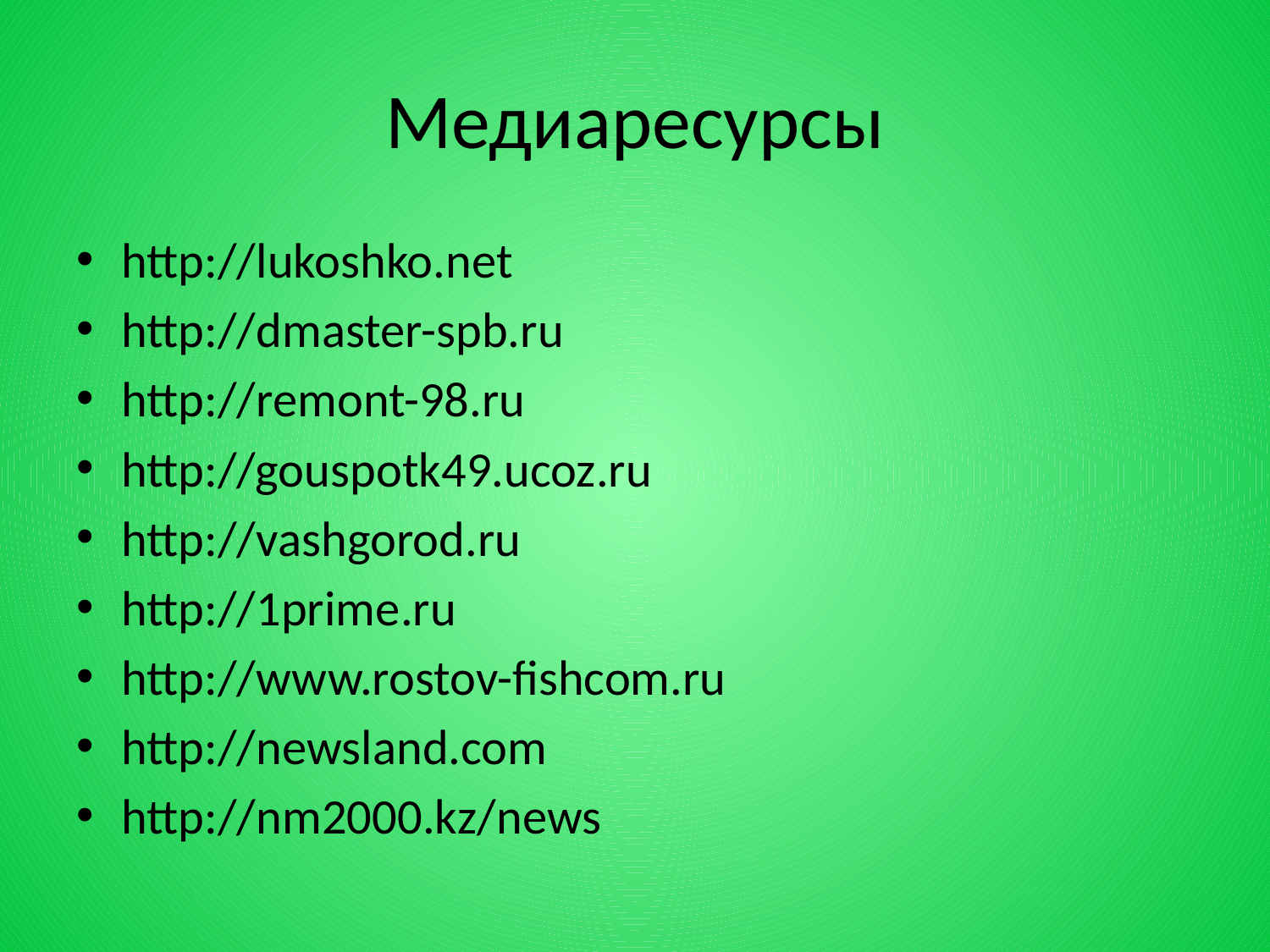

# Медиаресурсы
http://lukoshko.net
http://dmaster-spb.ru
http://remont-98.ru
http://gouspotk49.ucoz.ru
http://vashgorod.ru
http://1prime.ru
http://www.rostov-fishcom.ru
http://newsland.com
http://nm2000.kz/news